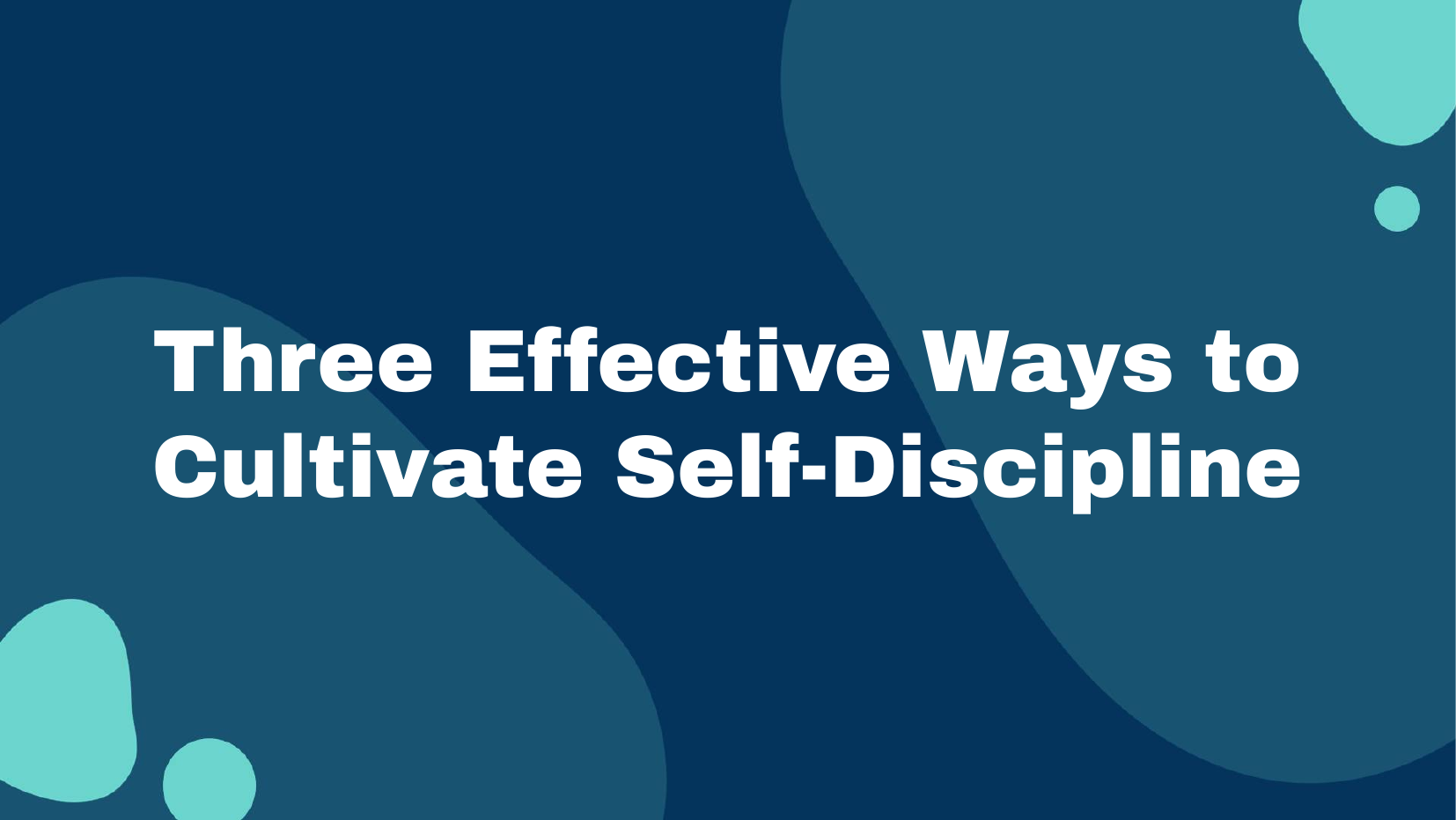

# Three Effective Ways to Cultivate Self-Discipline